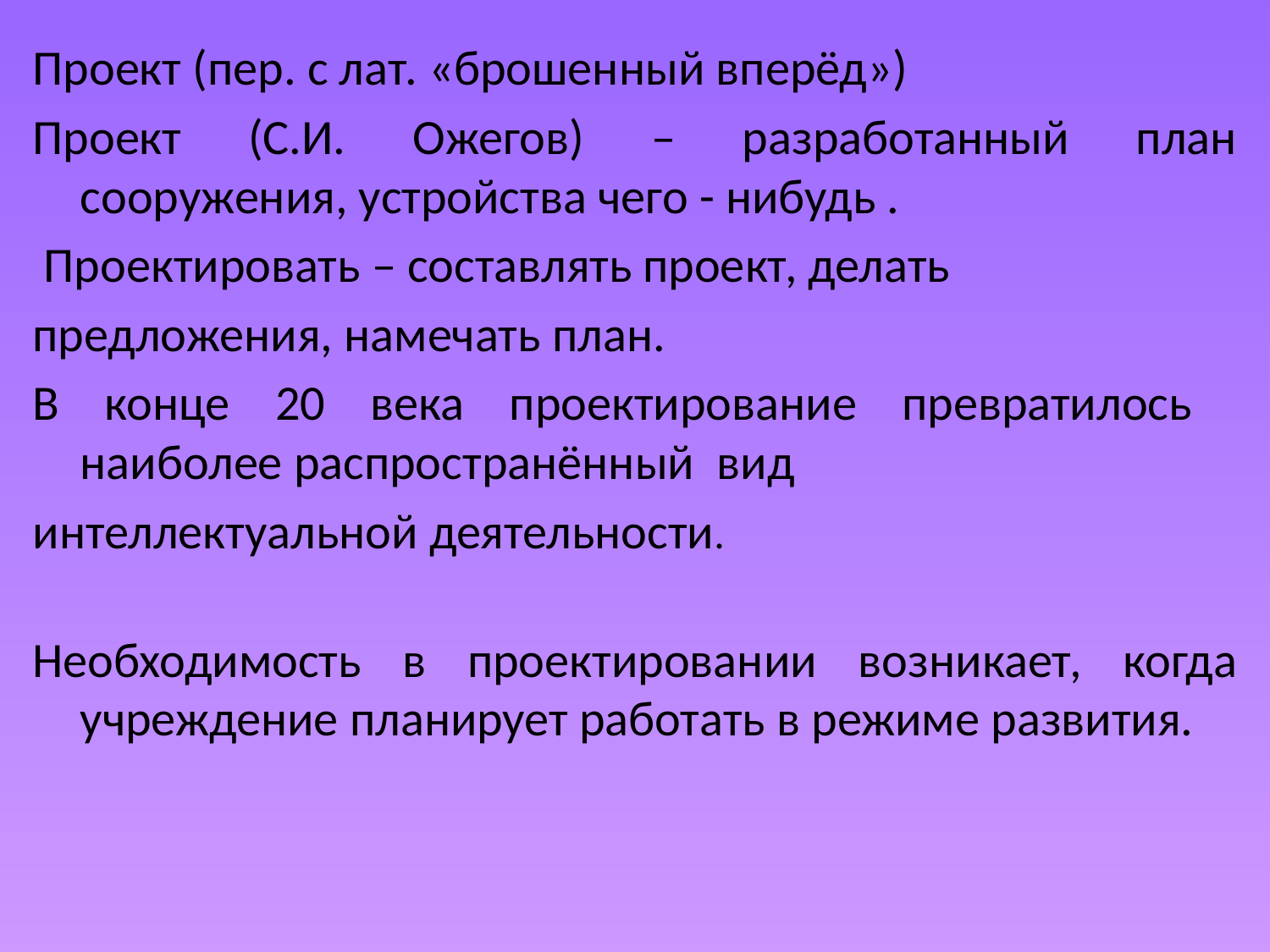

Проект (пер. с лат. «брошенный вперёд»)
Проект (С.И. Ожегов) – разработанный план сооружения, устройства чего - нибудь .
 Проектировать – составлять проект, делать
предложения, намечать план.
В конце 20 века проектирование превратилось  наиболее распространённый  вид
интеллектуальной деятельности.

Необходимость в проектировании возникает, когда учреждение планирует работать в режиме развития.